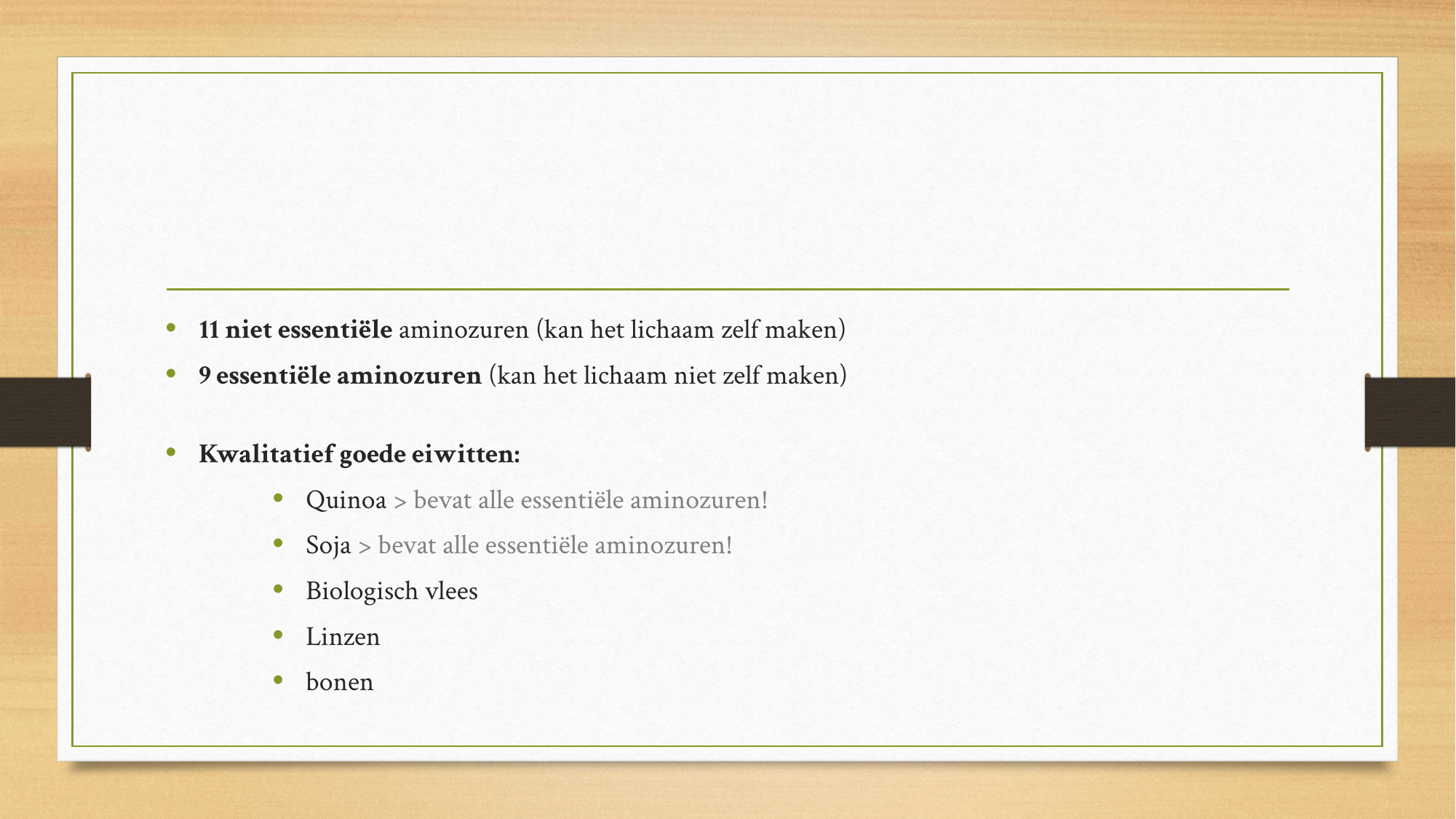

#
11 niet essentiële aminozuren (kan het lichaam zelf maken)
9 essentiële aminozuren (kan het lichaam niet zelf maken)
Kwalitatief goede eiwitten:
Quinoa > bevat alle essentiële aminozuren!
Soja > bevat alle essentiële aminozuren!
Biologisch vlees
Linzen
bonen